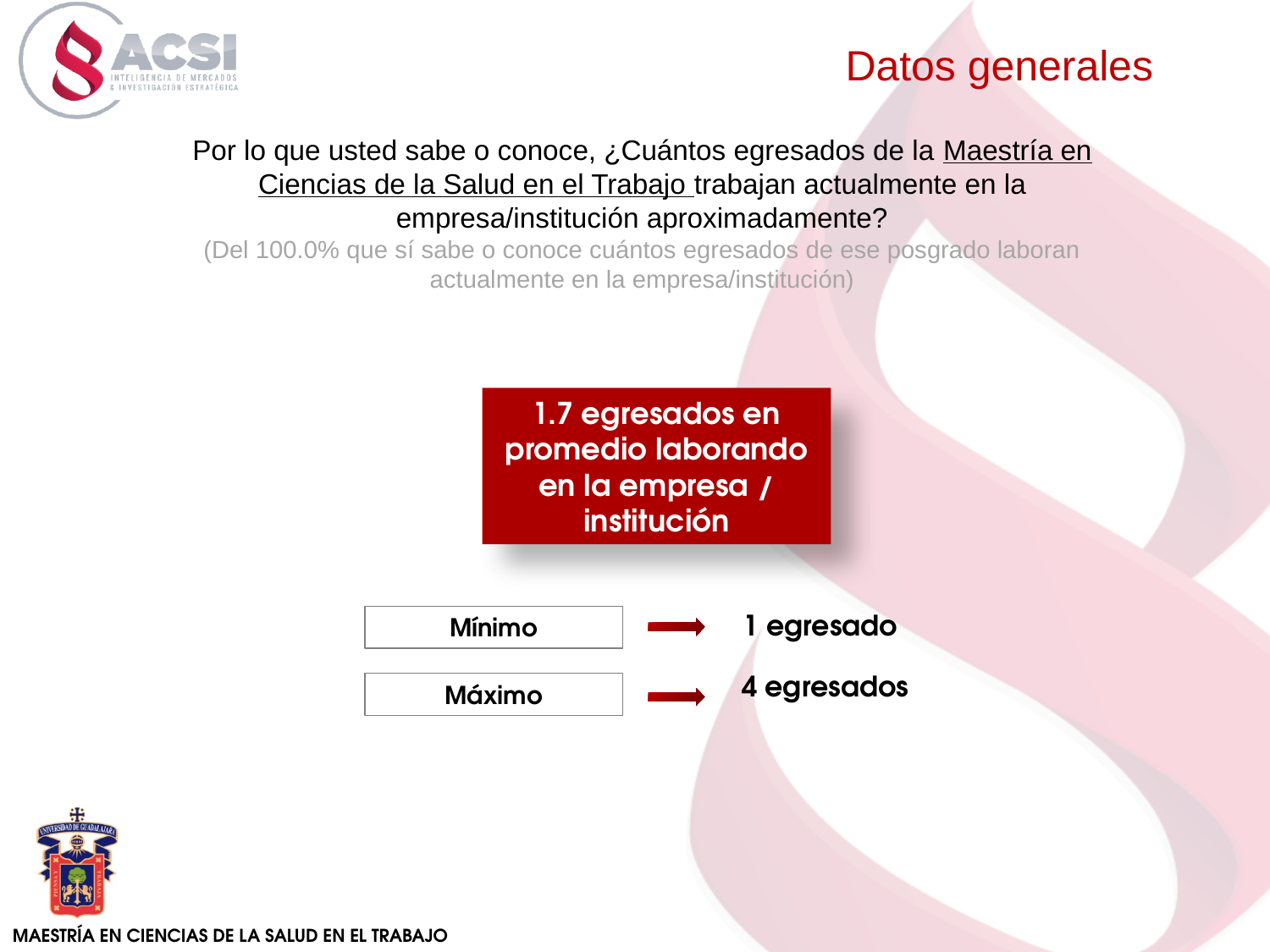

Datos generales
Por lo que usted sabe o conoce, ¿Cuántos egresados de la Maestría en Ciencias de la Salud en el Trabajo trabajan actualmente en la empresa/institución aproximadamente?
(Del 100.0% que sí sabe o conoce cuántos egresados de ese posgrado laboran actualmente en la empresa/institución)

1.7 egresados en promedio laborando en la empresa / institución
1 egresado
Mínimo

4 egresados
Máximo